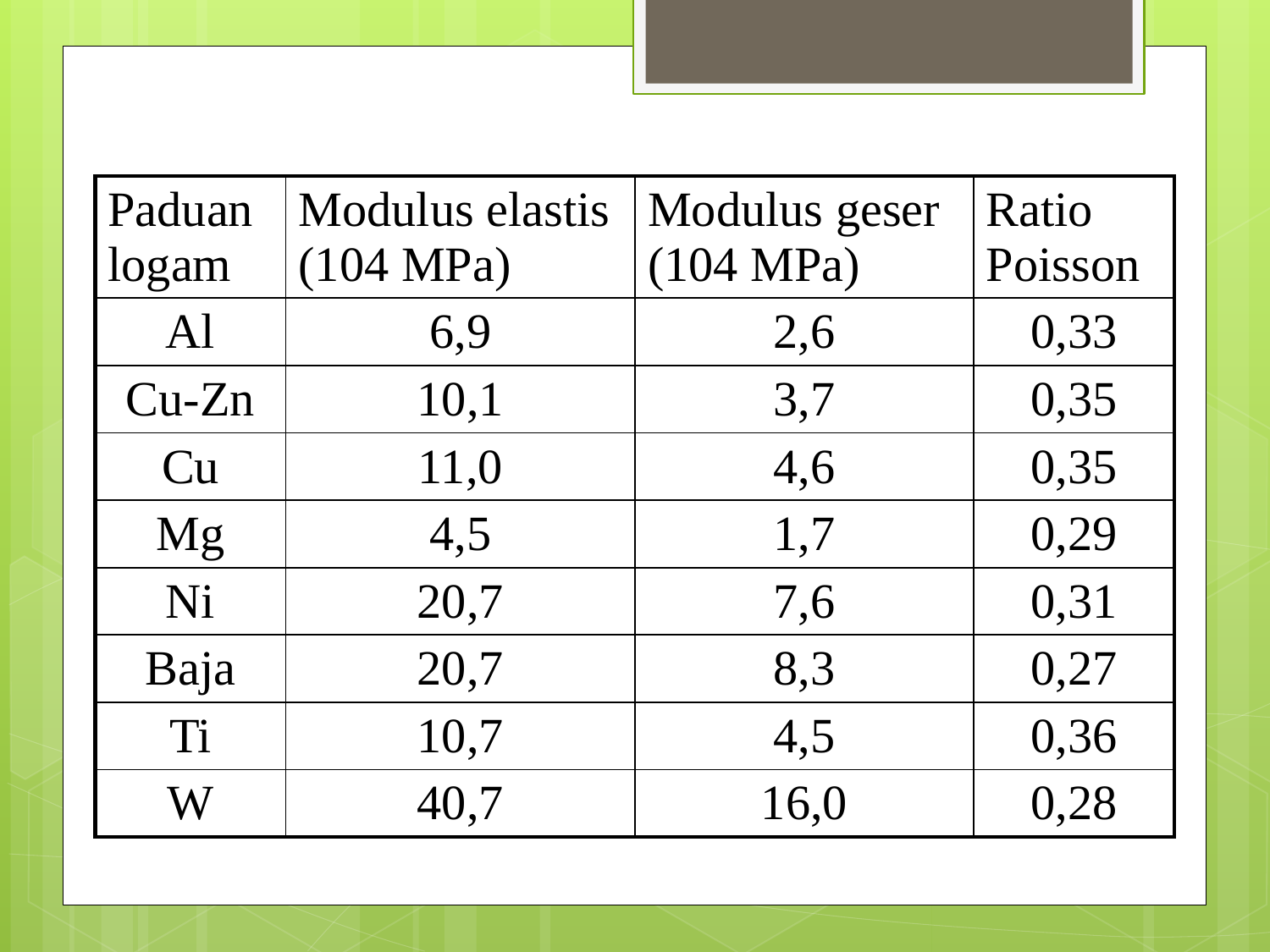

| Paduan logam | Modulus elastis (104 MPa) | Modulus geser (104 MPa) | Ratio Poisson |
| --- | --- | --- | --- |
| Al | 6,9 | 2,6 | 0,33 |
| Cu-Zn | 10,1 | 3,7 | 0,35 |
| Cu | 11,0 | 4,6 | 0,35 |
| Mg | 4,5 | 1,7 | 0,29 |
| Ni | 20,7 | 7,6 | 0,31 |
| Baja | 20,7 | 8,3 | 0,27 |
| Ti | 10,7 | 4,5 | 0,36 |
| W | 40,7 | 16,0 | 0,28 |